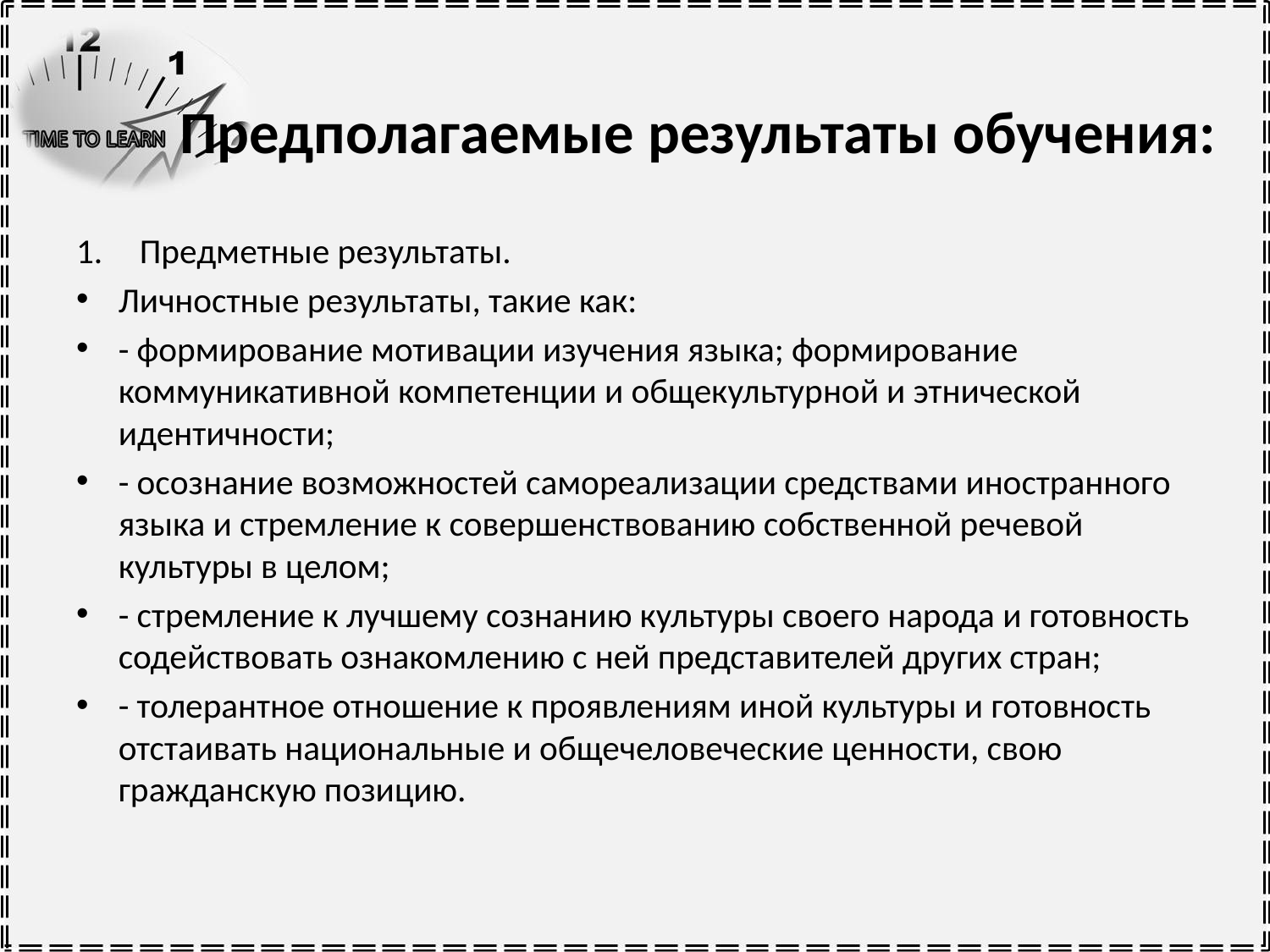

# Предполагаемые результаты обучения:
Предметные результаты.
Личностные результаты, такие как:
- формирование мотивации изучения языка; формирование коммуникативной компетенции и общекультурной и этнической идентичности;
- осознание возможностей самореализации средствами иностранного языка и стремление к совершенствованию собственной речевой культуры в целом;
- стремление к лучшему сознанию культуры своего народа и готовность содействовать ознакомлению с ней представителей других стран;
- толерантное отношение к проявлениям иной культуры и готовность отстаивать национальные и общечеловеческие ценности, свою гражданскую позицию.